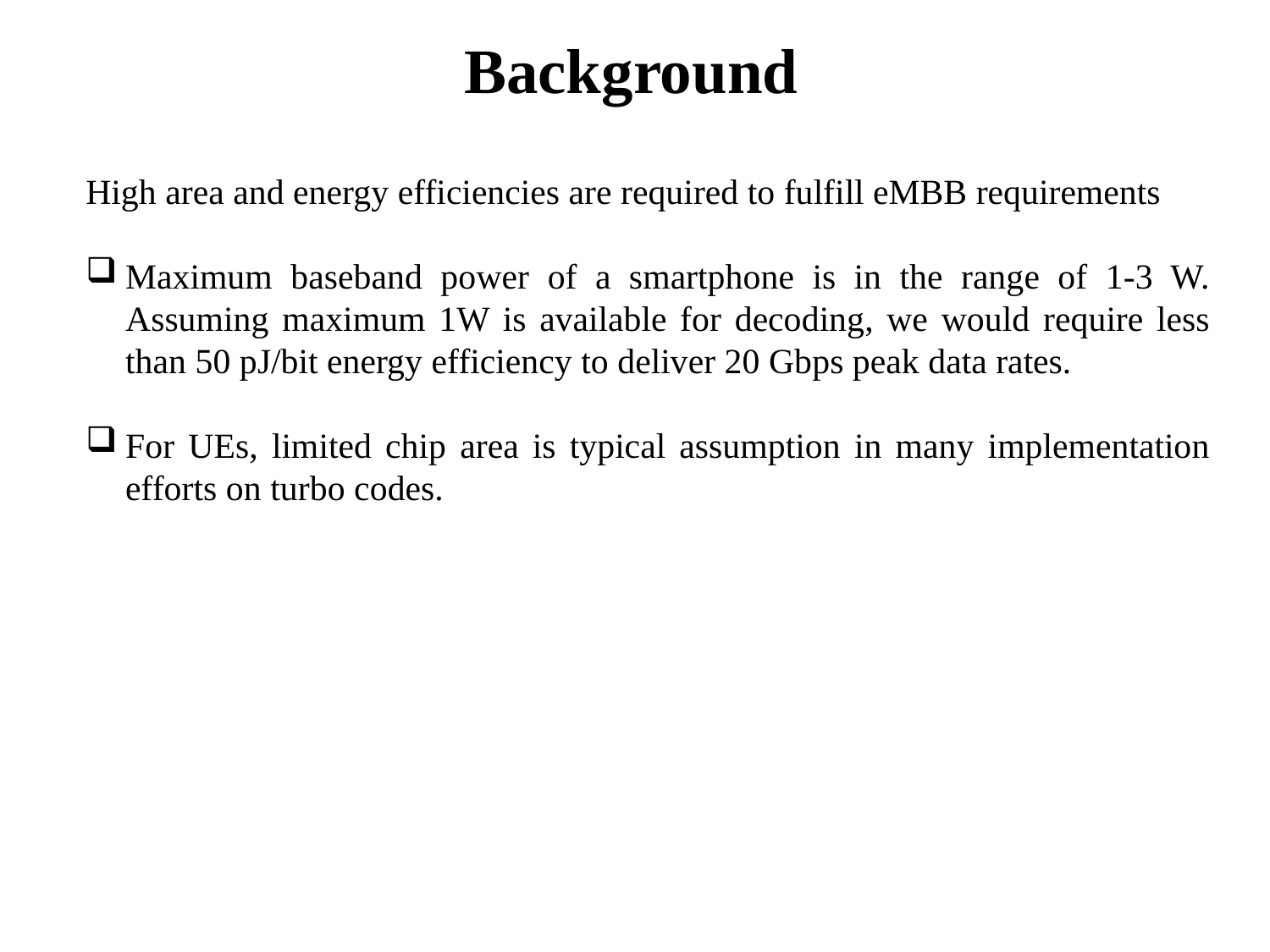

# Background
High area and energy efficiencies are required to fulfill eMBB requirements

Maximum baseband power of a smartphone is in the range of 1-3 W. Assuming maximum 1W is available for decoding, we would require less than 50 pJ/bit energy efficiency to deliver 20 Gbps peak data rates.

For UEs, limited chip area is typical assumption in many implementation efforts on turbo codes.